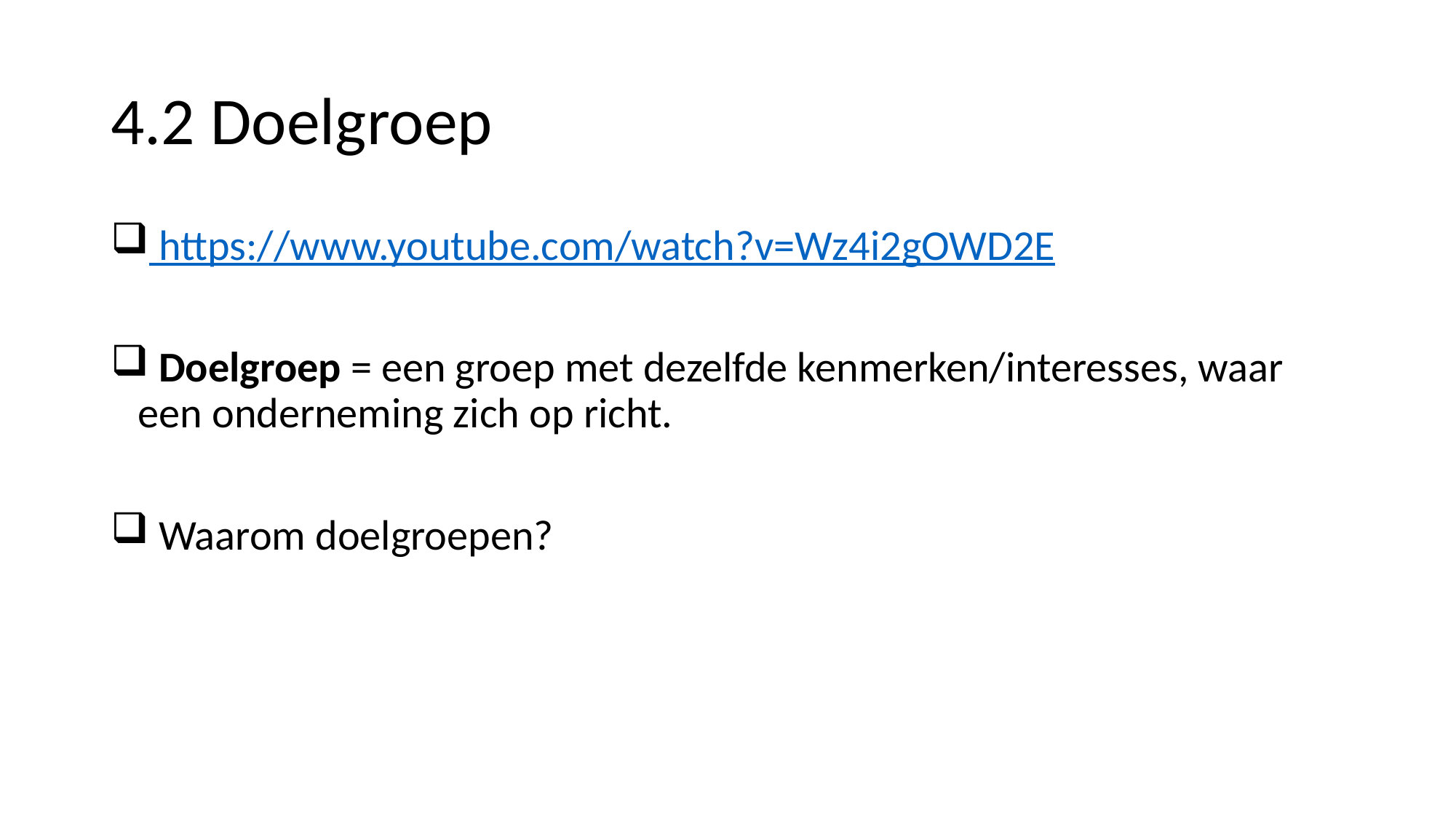

# 4.2 Doelgroep
 https://www.youtube.com/watch?v=Wz4i2gOWD2E

 Doelgroep = een groep met dezelfde kenmerken/interesses, waar een onderneming zich op richt.

 Waarom doelgroepen?